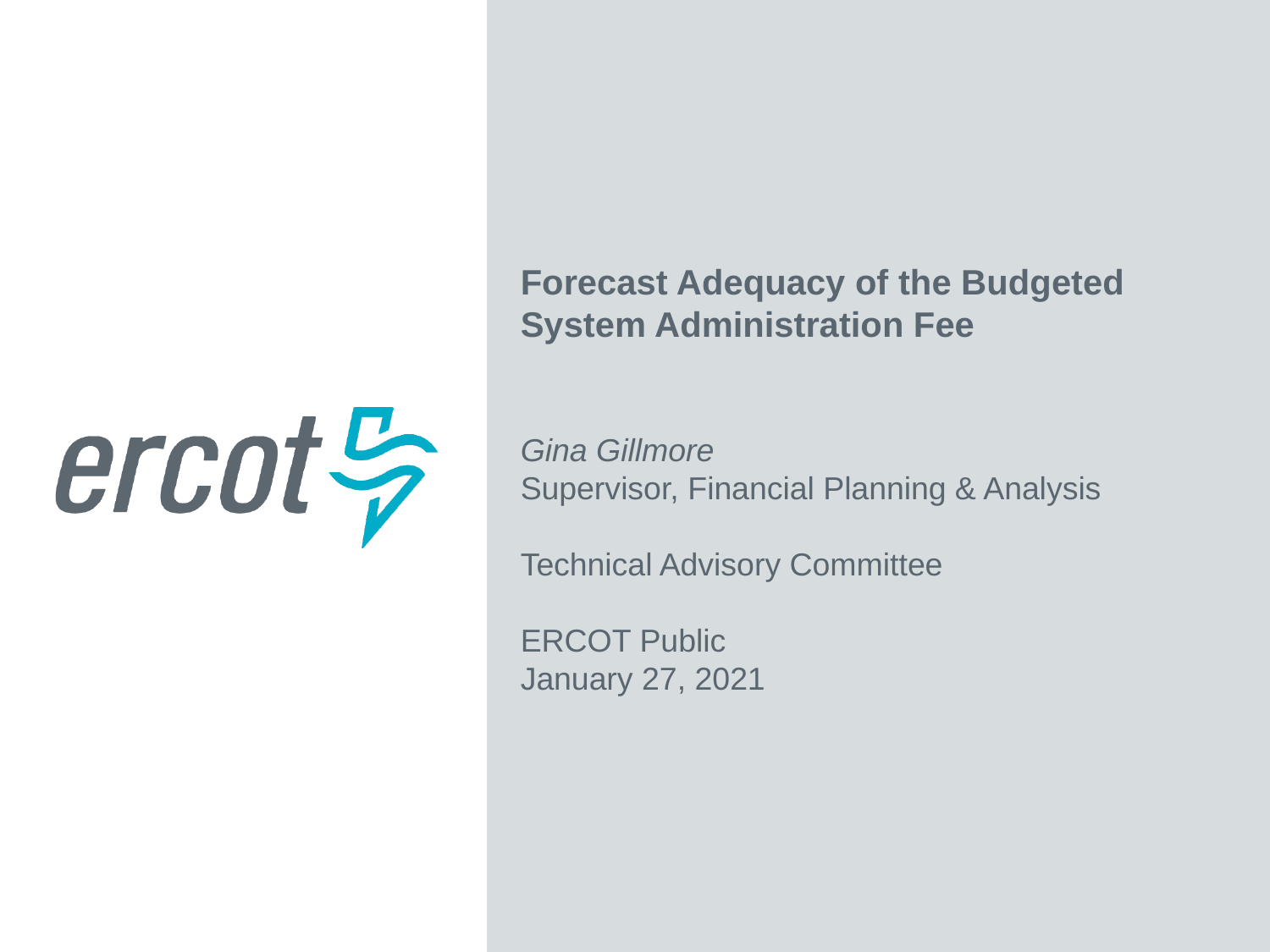

Forecast Adequacy of the Budgeted System Administration Fee

Gina Gillmore
Supervisor, Financial Planning & Analysis

Technical Advisory Committee

ERCOT Public
January 27, 2021